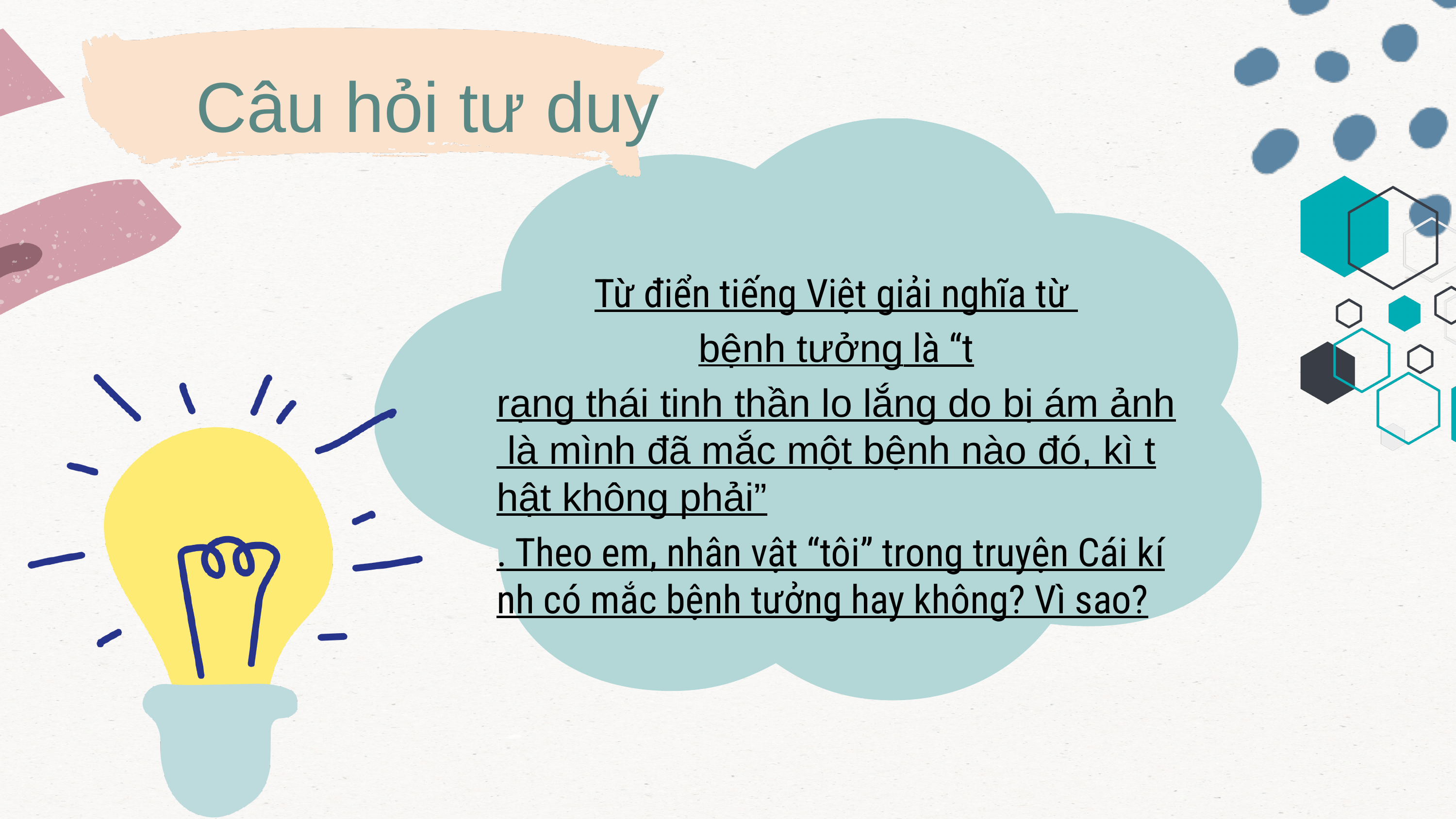

Câu hỏi tư duy

Từ điển tiếng Việt giải nghĩa từ bệnh tưởng là “trạng thái tinh thần lo lắng do bị ám ảnh là mình đã mắc một bệnh nào đó, kì thật không phải”. Theo em, nhân vật “tôi” trong truyện Cái kính có mắc bệnh tưởng hay không? Vì sao?